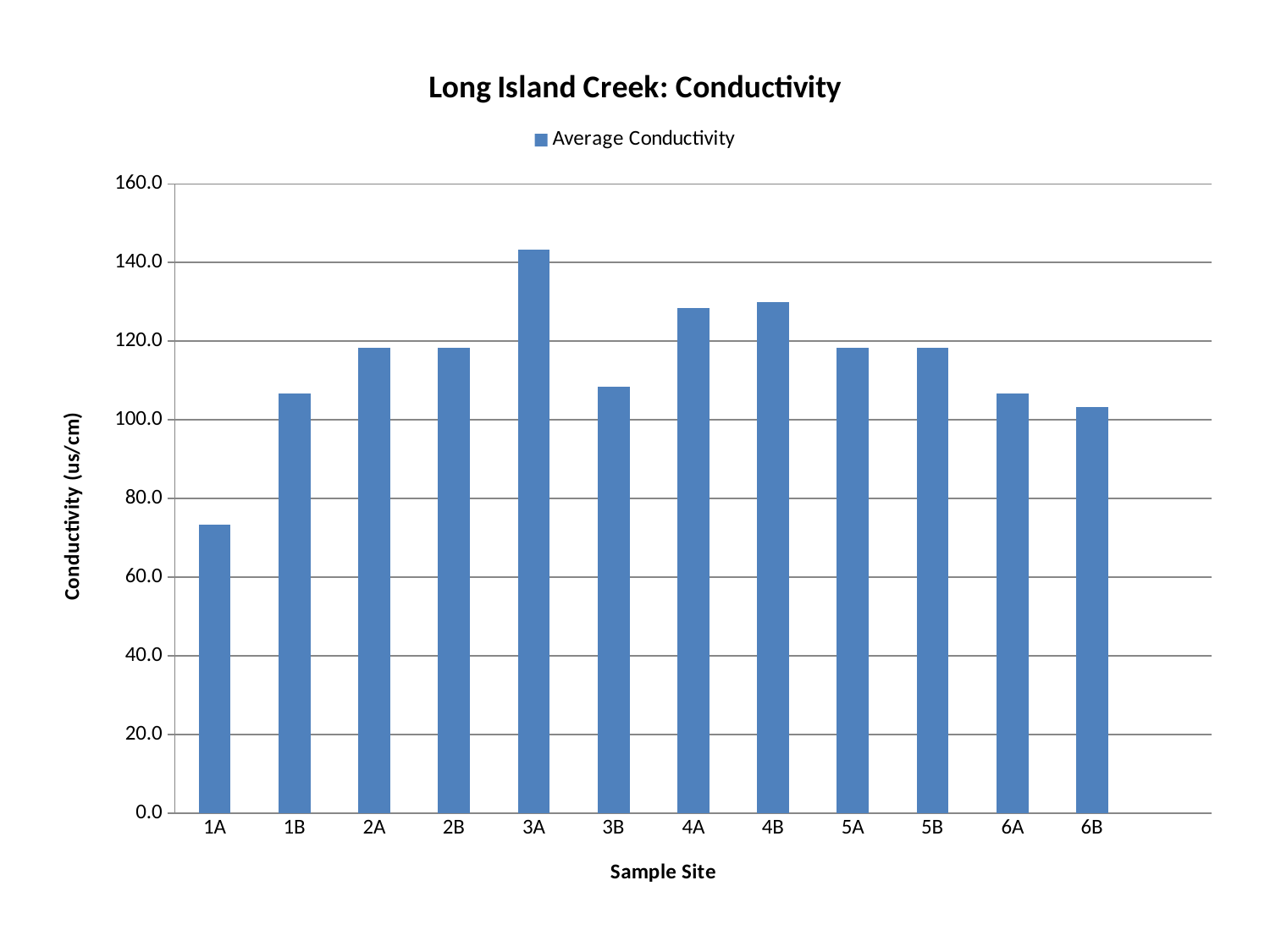

### Chart: Long Island Creek: Conductivity

| Category |  |
|---|---|
| 1A | 73.33333333333331 |
| 1B | 106.66666666666666 |
| 2A | 118.33333333333333 |
| 2B | 118.33333333333333 |
| 3A | 143.33333333333337 |
| 3B | 108.33333333333333 |
| 4A | 128.33333333333337 |
| 4B | 130.0 |
| 5A | 118.33333333333331 |
| 5B | 118.33333333333331 |
| 6A | 106.66666666666667 |
| 6B | 103.33333333333331 |